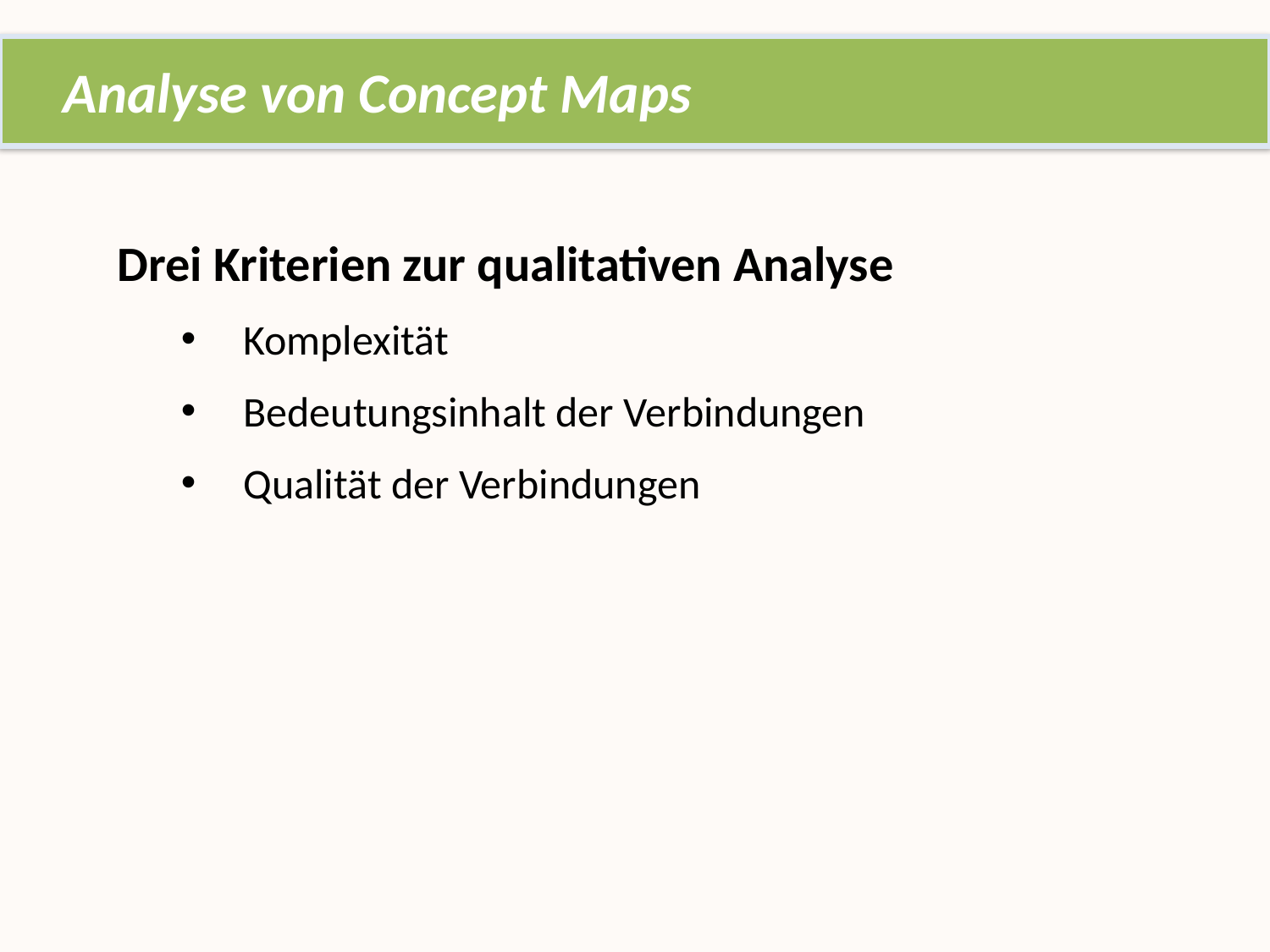

Analyse von Concept Maps
Drei Kriterien zur qualitativen Analyse
Komplexität
Bedeutungsinhalt der Verbindungen
Qualität der Verbindungen